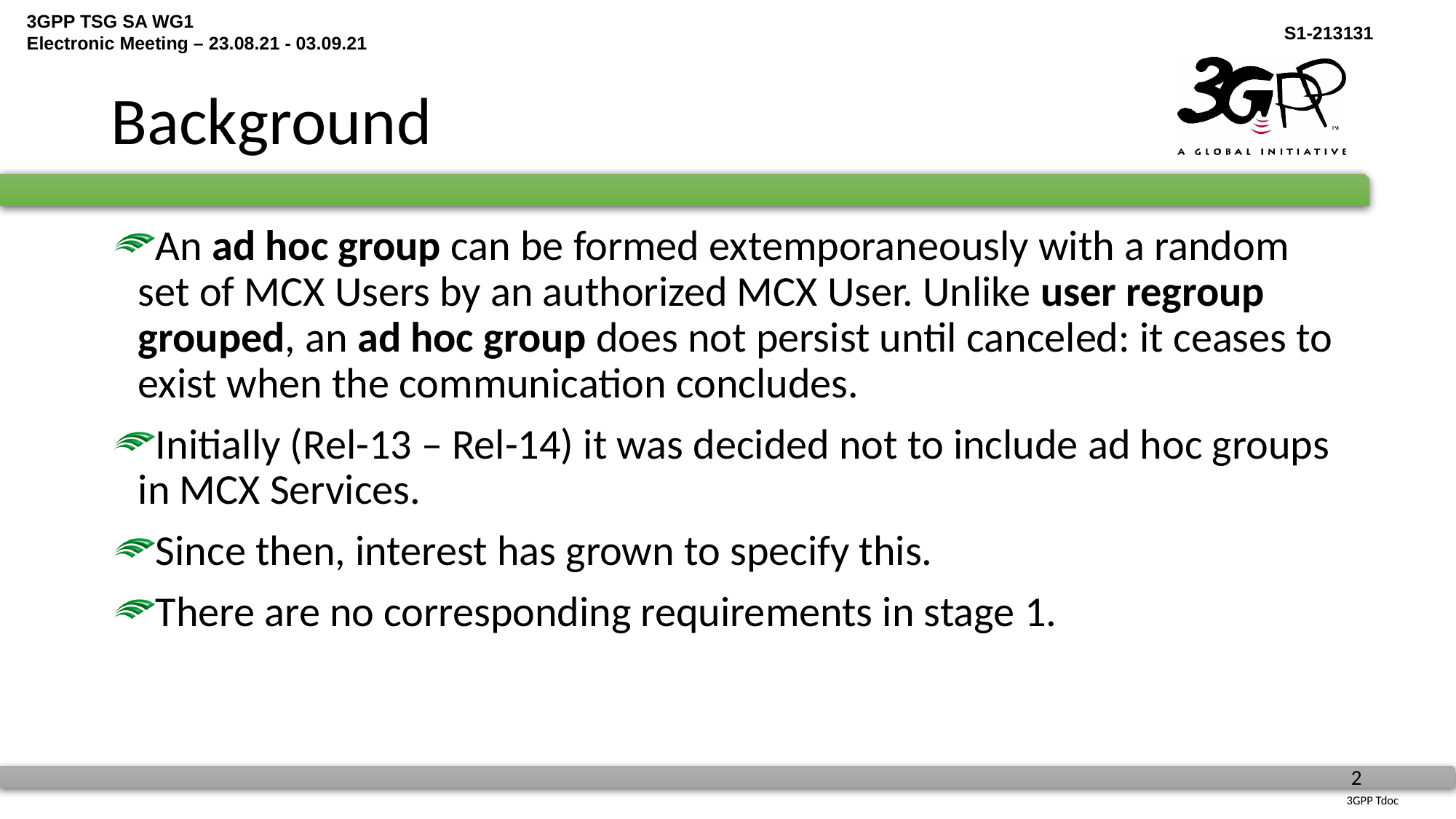

# Background
An ad hoc group can be formed extemporaneously with a random set of MCX Users by an authorized MCX User. Unlike user regroup grouped, an ad hoc group does not persist until canceled: it ceases to exist when the communication concludes.
Initially (Rel-13 – Rel-14) it was decided not to include ad hoc groups in MCX Services.
Since then, interest has grown to specify this.
There are no corresponding requirements in stage 1.